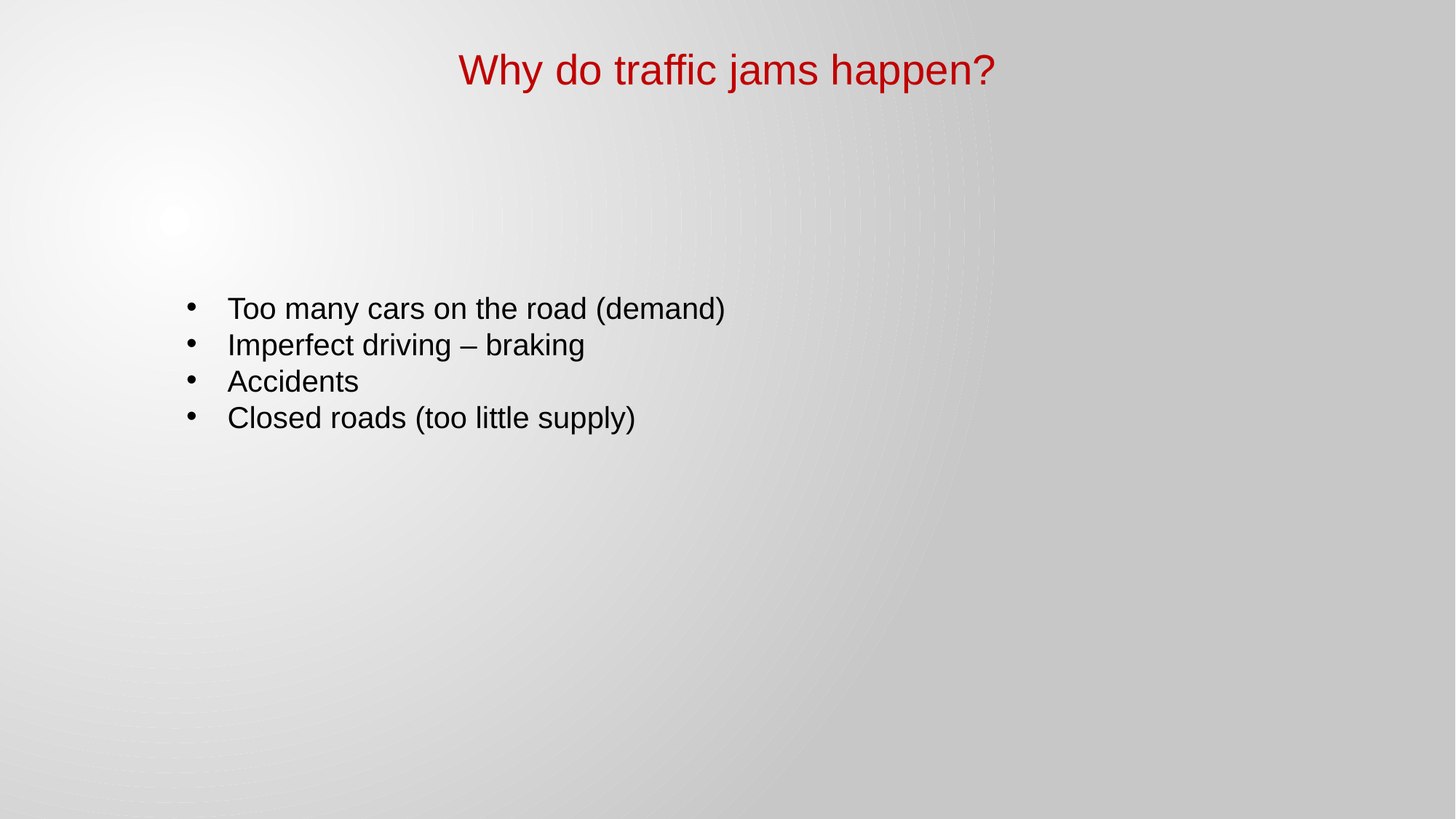

Why do traffic jams happen?
Too many cars on the road (demand)
Imperfect driving – braking
Accidents
Closed roads (too little supply)